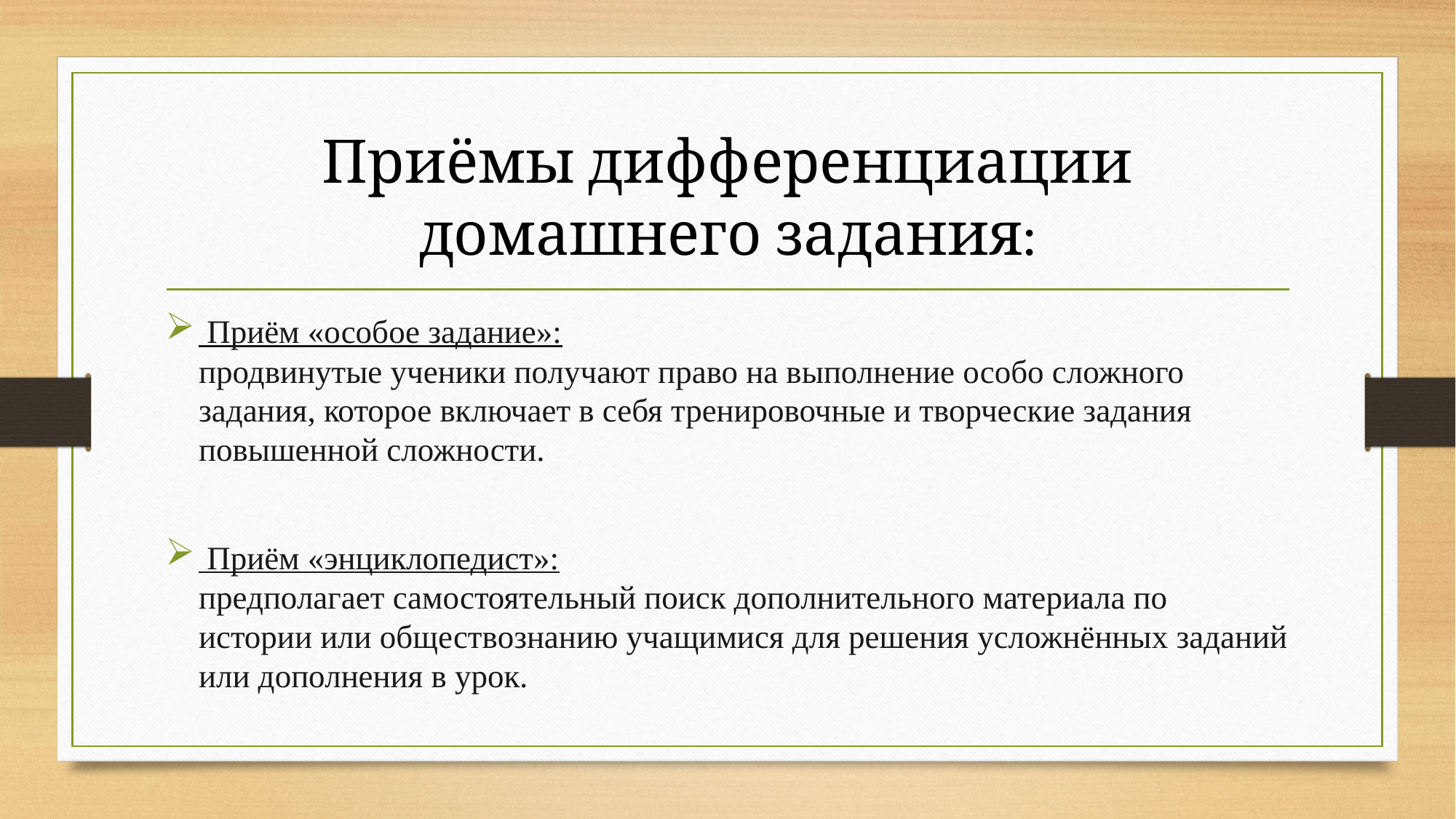

# Приёмы дифференциации домашнего задания:
 Приём «особое задание»:
продвинутые ученики получают право на выполнение особо сложного задания, которое включает в себя тренировочные и творческие задания повышенной сложности.

 Приём «энциклопедист»:
предполагает самостоятельный поиск дополнительного материала по истории или обществознанию учащимися для решения усложнённых заданий или дополнения в урок.